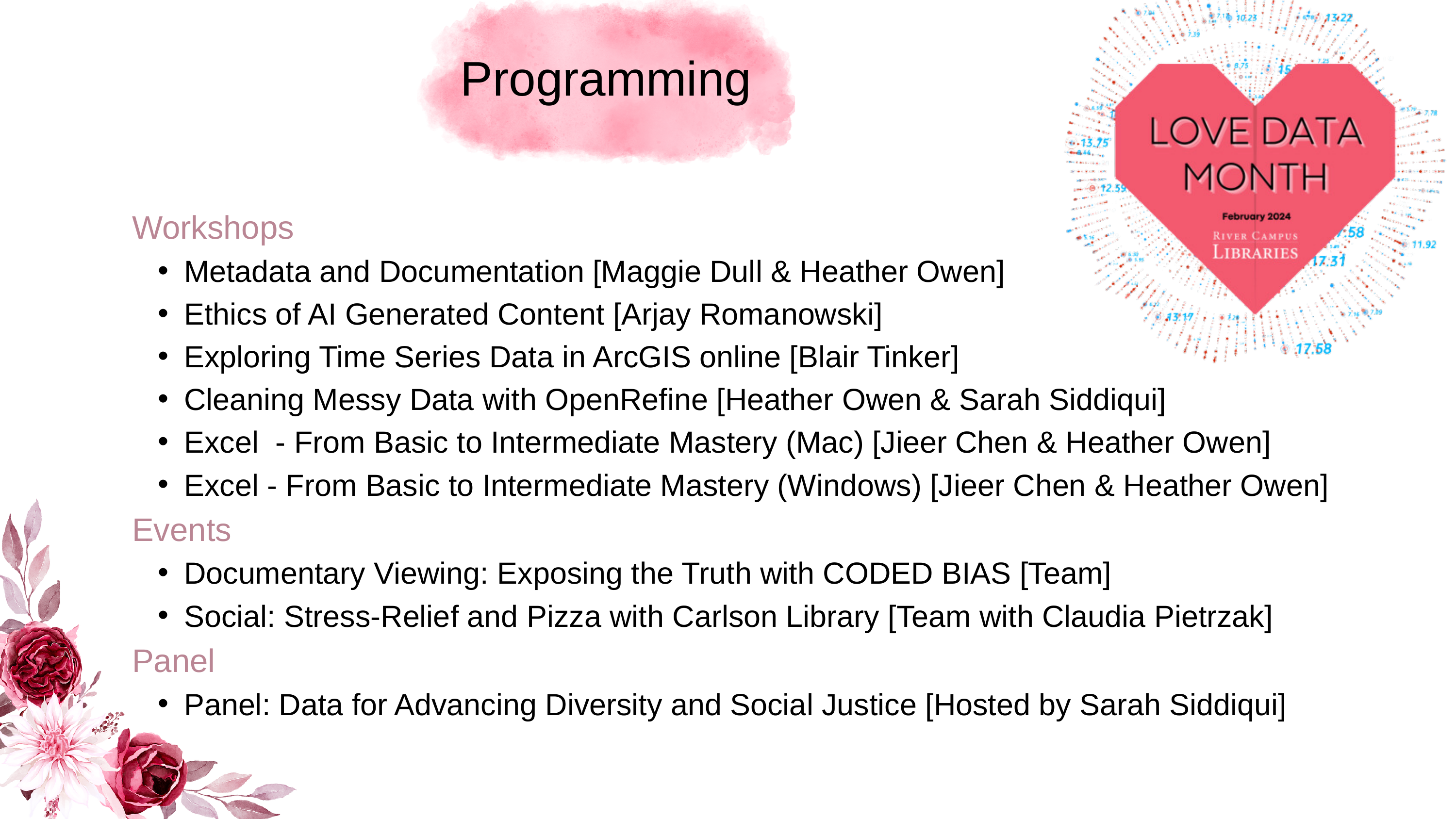

Programming

Workshops
Metadata and Documentation [Maggie Dull & Heather Owen]
Ethics of AI Generated Content [Arjay Romanowski]
Exploring Time Series Data in ArcGIS online [Blair Tinker]
Cleaning Messy Data with OpenRefine [Heather Owen & Sarah Siddiqui]
Excel  - From Basic to Intermediate Mastery (Mac) [Jieer Chen & Heather Owen]
Excel - From Basic to Intermediate Mastery (Windows) [Jieer Chen & Heather Owen]
Events
Documentary Viewing: Exposing the Truth with CODED BIAS [Team]
Social: Stress-Relief and Pizza with Carlson Library [Team with Claudia Pietrzak]
Panel
Panel: Data for Advancing Diversity and Social Justice [Hosted by Sarah Siddiqui]